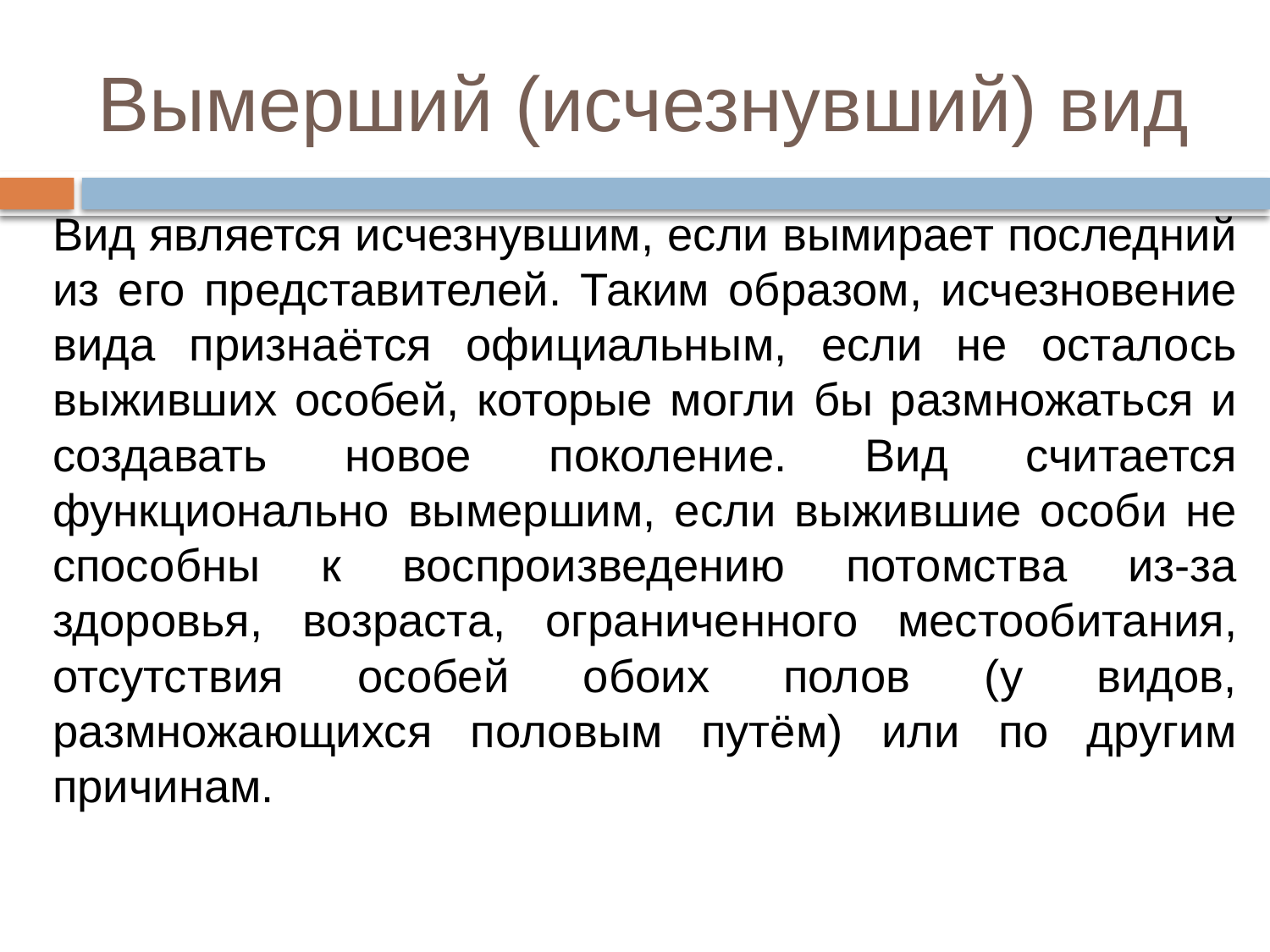

# Вымерший (исчезнувший) вид
		Вид является исчезнувшим, если вымирает последний из его представителей. Таким образом, исчезновение вида признаётся официальным, если не осталось выживших особей, которые могли бы размножаться и создавать новое поколение. Вид считается функционально вымершим, если выжившие особи не способны к воспроизведению потомства из-за здоровья, возраста, ограниченного местообитания, отсутствия особей обоих полов (у видов, размножающихся половым путём) или по другим причинам.